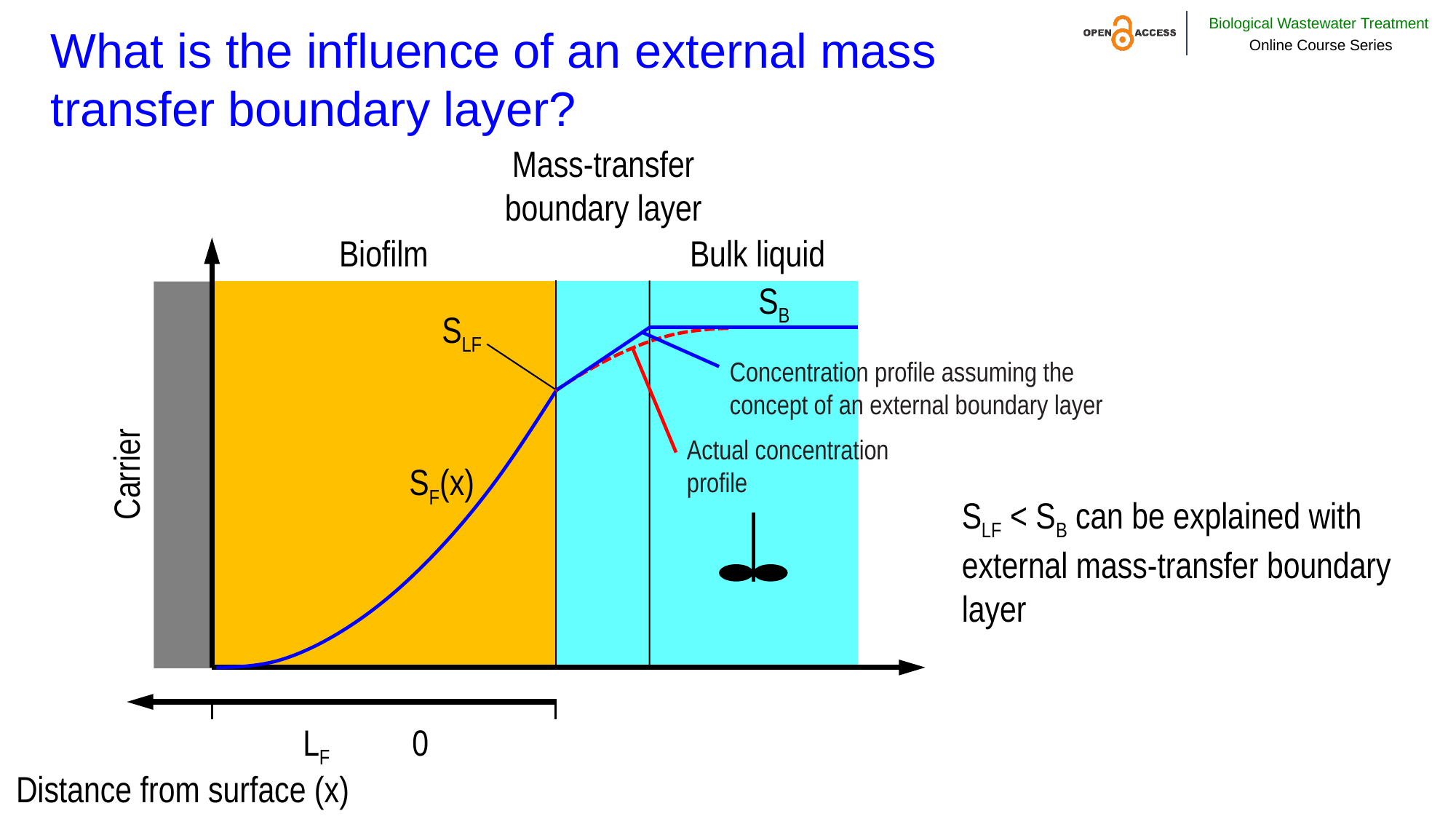

# What is the influence of an external mass transfer boundary layer?
Mass-transfer boundary layer
Biofilm
Bulk liquid
SB

SLF

Concentration profile assuming the concept of an external boundary layer

Actual concentration profile
Carrier
SF(x)
SLF < SB can be explained with external mass-transfer boundary layer

	LF	0
Distance from surface (x)